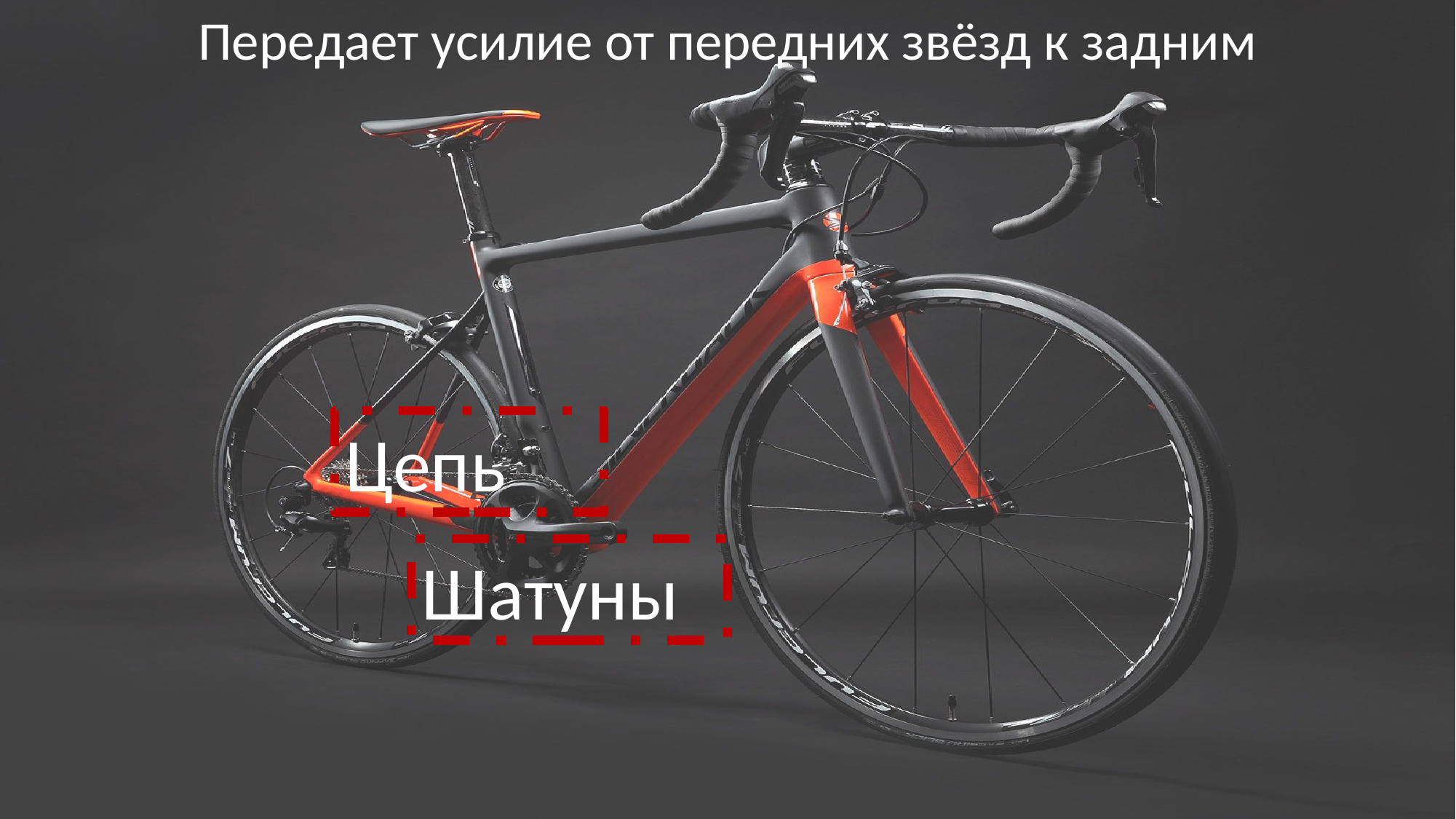

Передает усилие от передних звёзд к задним
Цепь
Шатуны